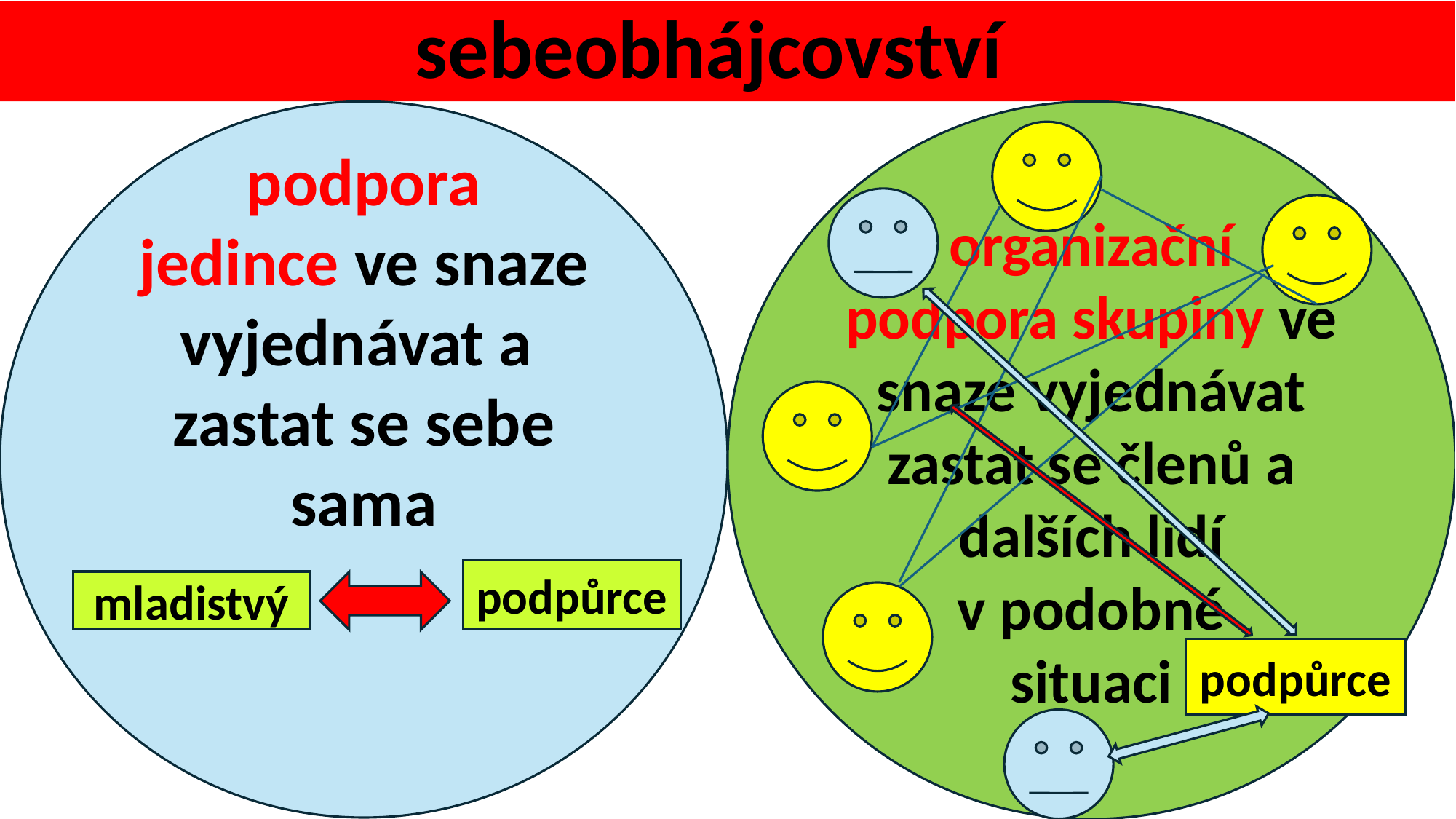

# sebeobhájcovství

podpora
jedince ve snaze vyjednávat a  zastat se sebe sama

organizační podpora skupiny ve snaze vyjednávat zastat se členů a dalších lidí
v podobné
situaci

podpůrce
mladistvý

podpůrce